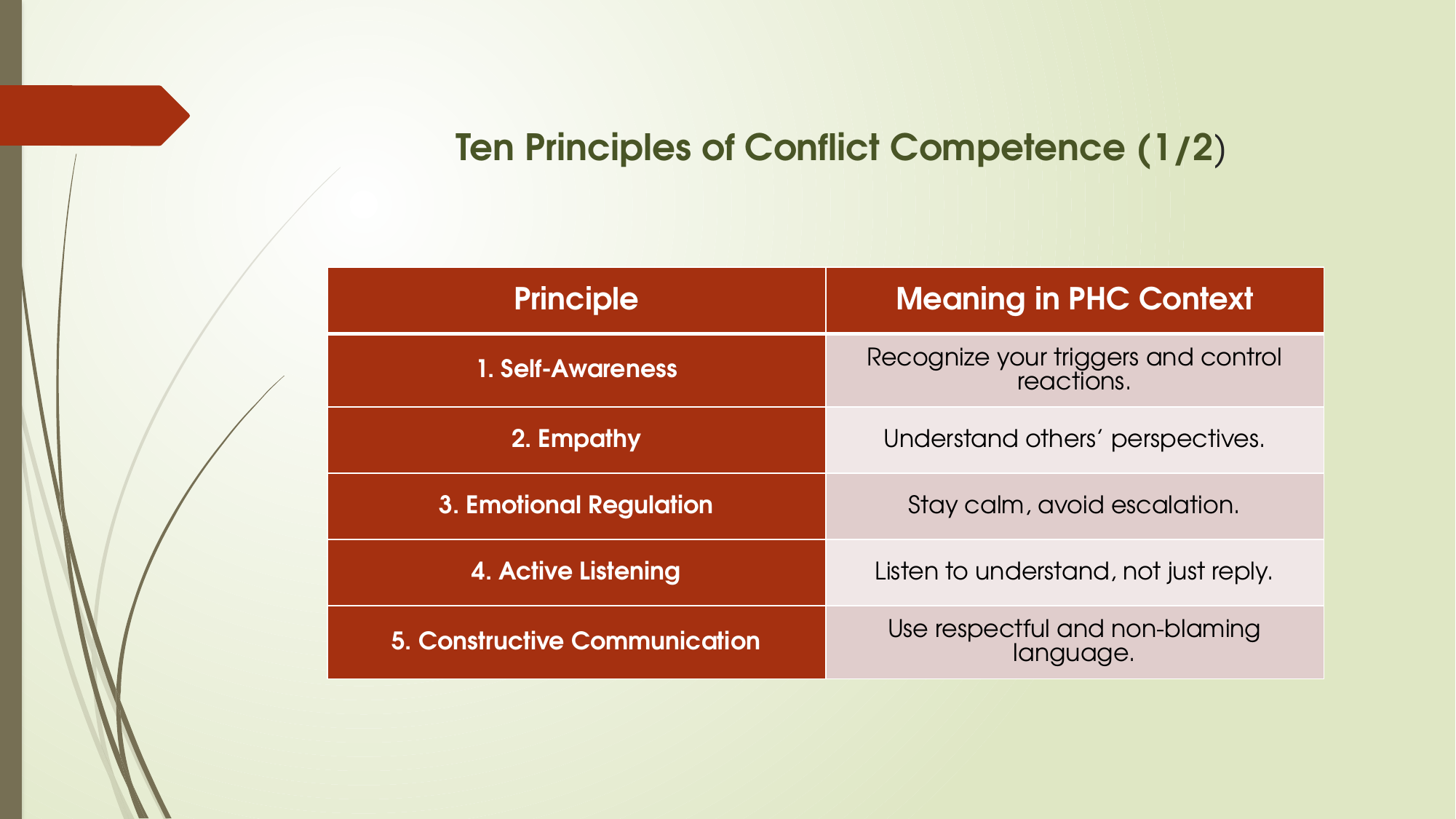

# Ten Principles of Conflict Competence (1/2)
| Principle | Meaning in PHC Context |
| --- | --- |
| 1. Self-Awareness | Recognize your triggers and control reactions. |
| 2. Empathy | Understand others’ perspectives. |
| 3. Emotional Regulation | Stay calm, avoid escalation. |
| 4. Active Listening | Listen to understand, not just reply. |
| 5. Constructive Communication | Use respectful and non-blaming language. |